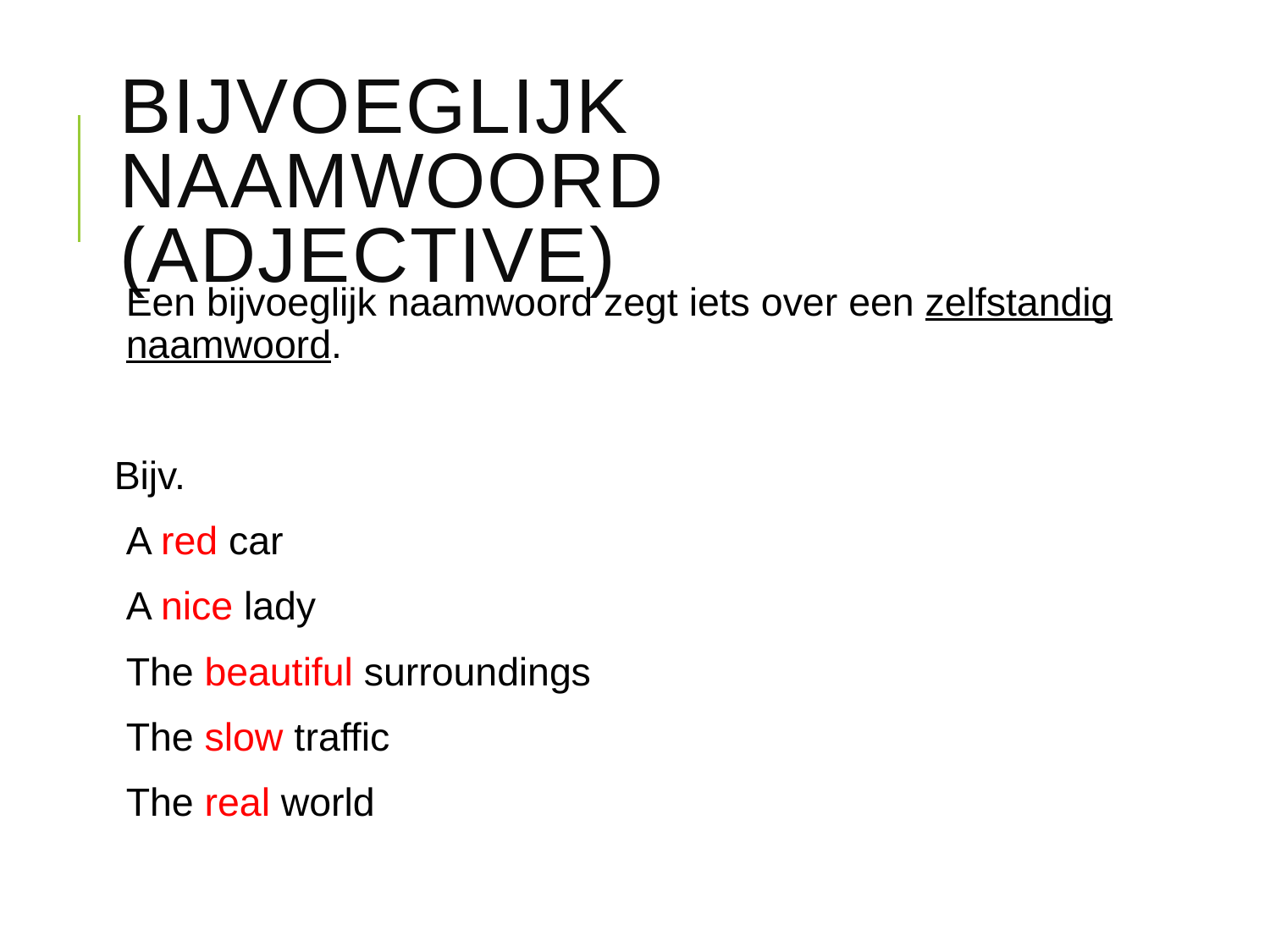

# Bijvoeglijk naamwoord	(adjective)
Een bijvoeglijk naamwoord zegt iets over een zelfstandig naamwoord.

Bijv.
A red car
A nice lady
The beautiful surroundings
The slow traffic
The real world